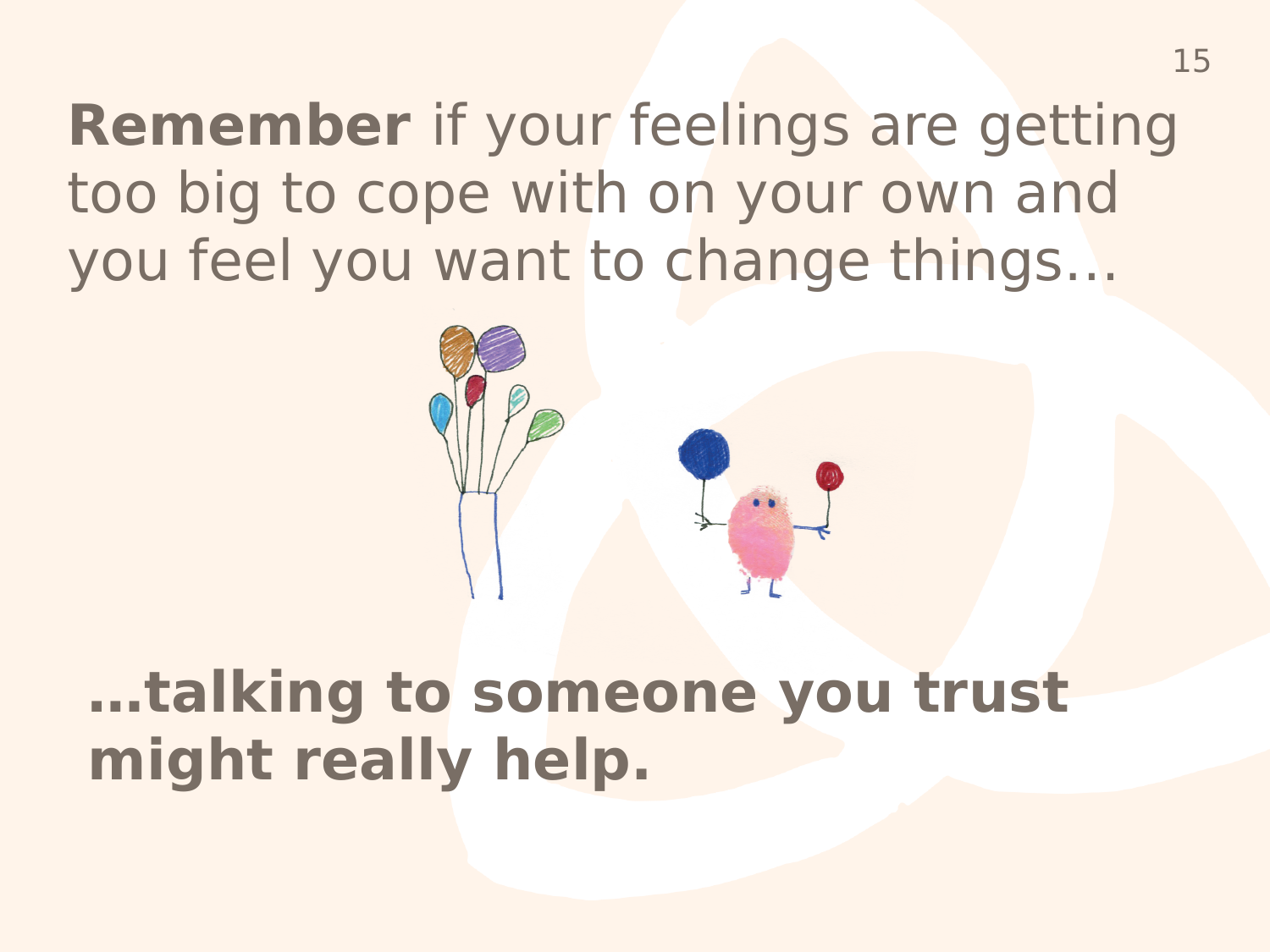

15
Remember if your feelings are getting too big to cope with on your own and you feel you want to change things…

…talking to someone you trust might really help.